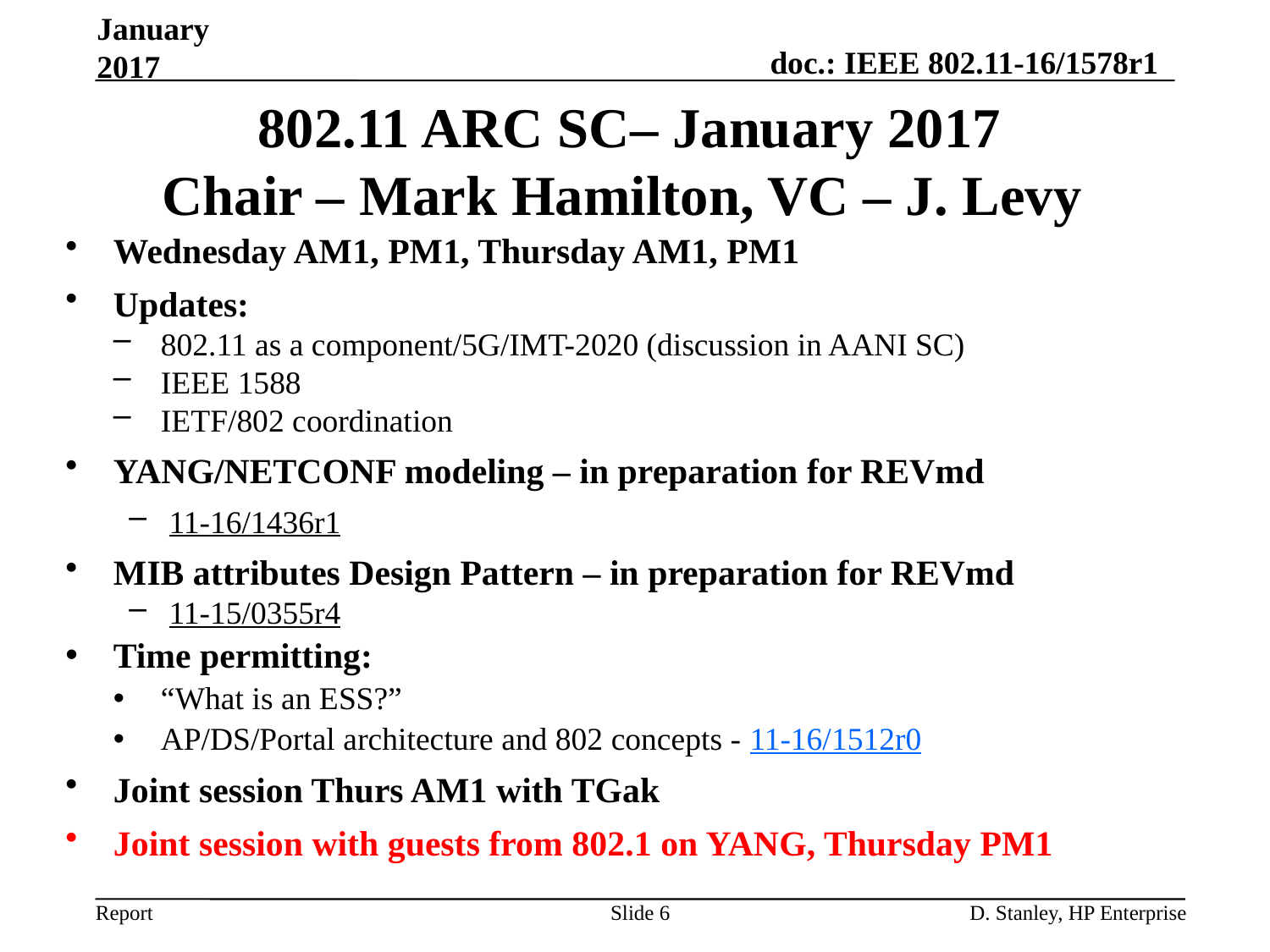

January 2017
# 802.11 ARC SC– January 2017 Chair – Mark Hamilton, VC – J. Levy
Wednesday AM1, PM1, Thursday AM1, PM1
Updates:
802.11 as a component/5G/IMT-2020 (discussion in AANI SC)
IEEE 1588
IETF/802 coordination
YANG/NETCONF modeling – in preparation for REVmd
11-16/1436r1
MIB attributes Design Pattern – in preparation for REVmd
11-15/0355r4
Time permitting:
“What is an ESS?”
AP/DS/Portal architecture and 802 concepts - 11-16/1512r0
Joint session Thurs AM1 with TGak
Joint session with guests from 802.1 on YANG, Thursday PM1
Slide 6
D. Stanley, HP Enterprise